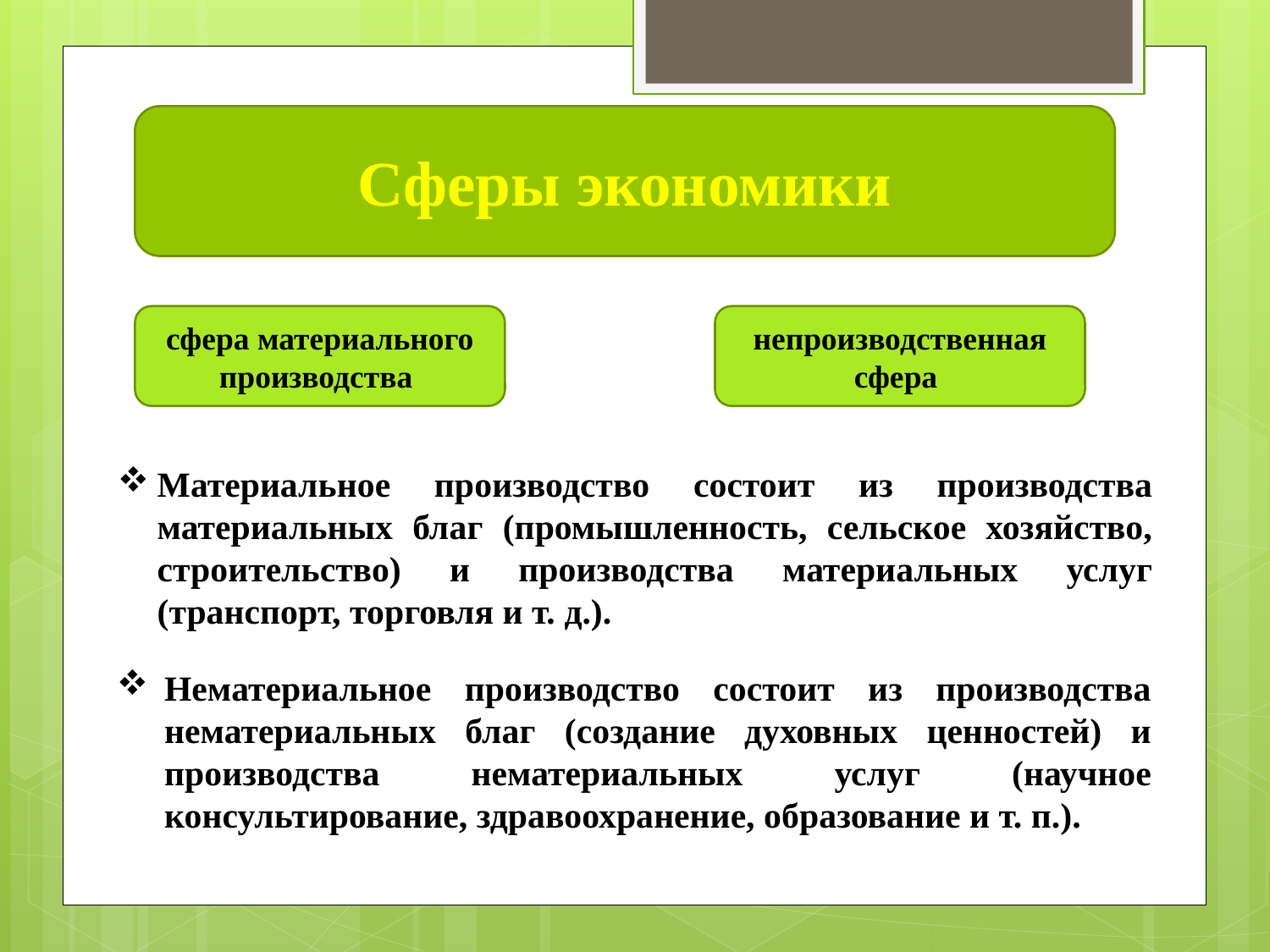

Сферы экономики
сфера материального производства
непроизводственная сфера
Материальное производство состоит из производства материальных благ (промышленность, сельское хозяйство, строительство) и производства материальных услуг (транспорт, торговля и т. д.).
Нематериальное производство состоит из производства нематериальных благ (создание духовных ценностей) и производства нематериальных услуг (научное консультирование, здравоохранение, образование и т. п.).